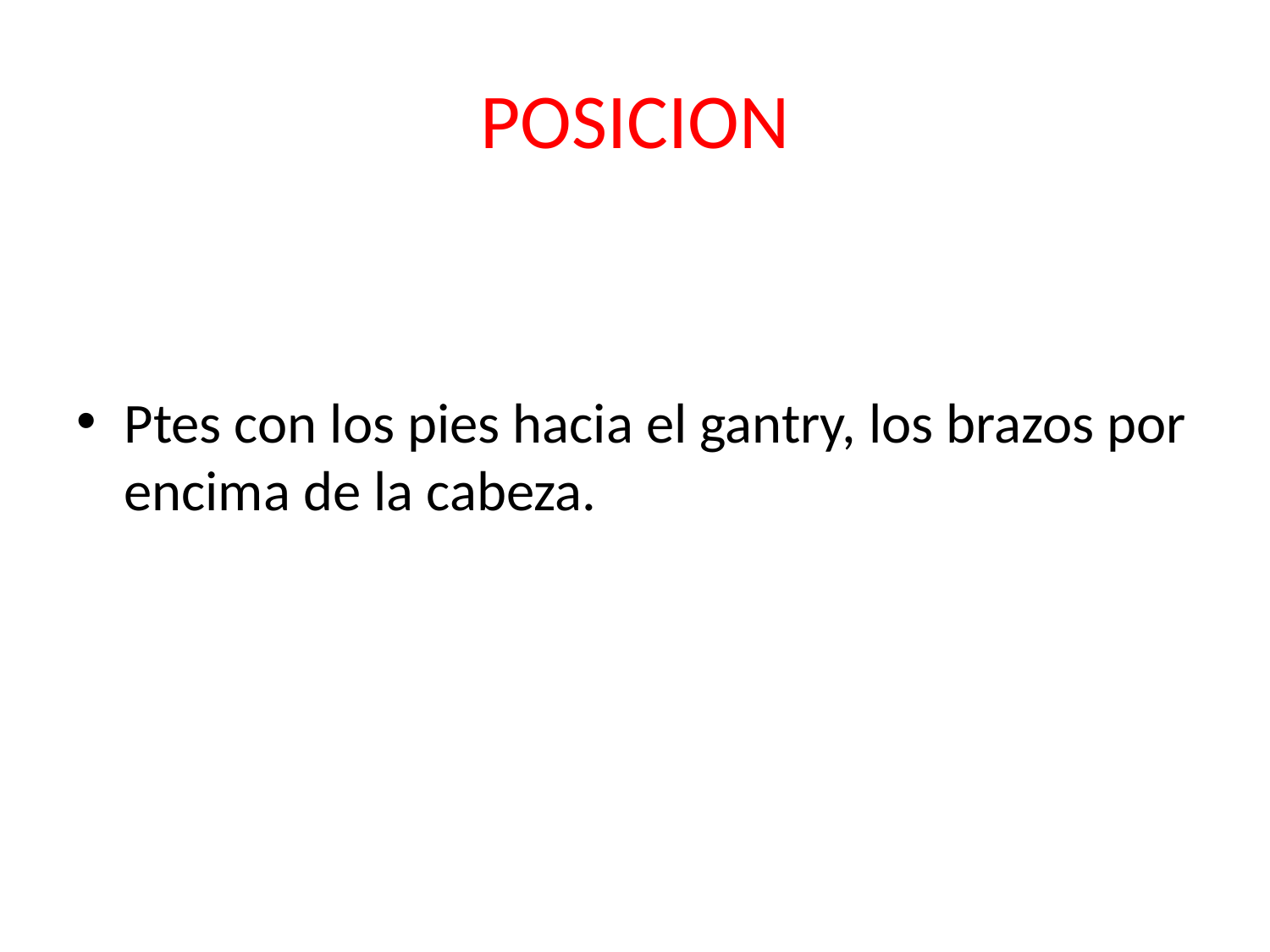

# POSICION

Ptes con los pies hacia el gantry, los brazos por encima de la cabeza.